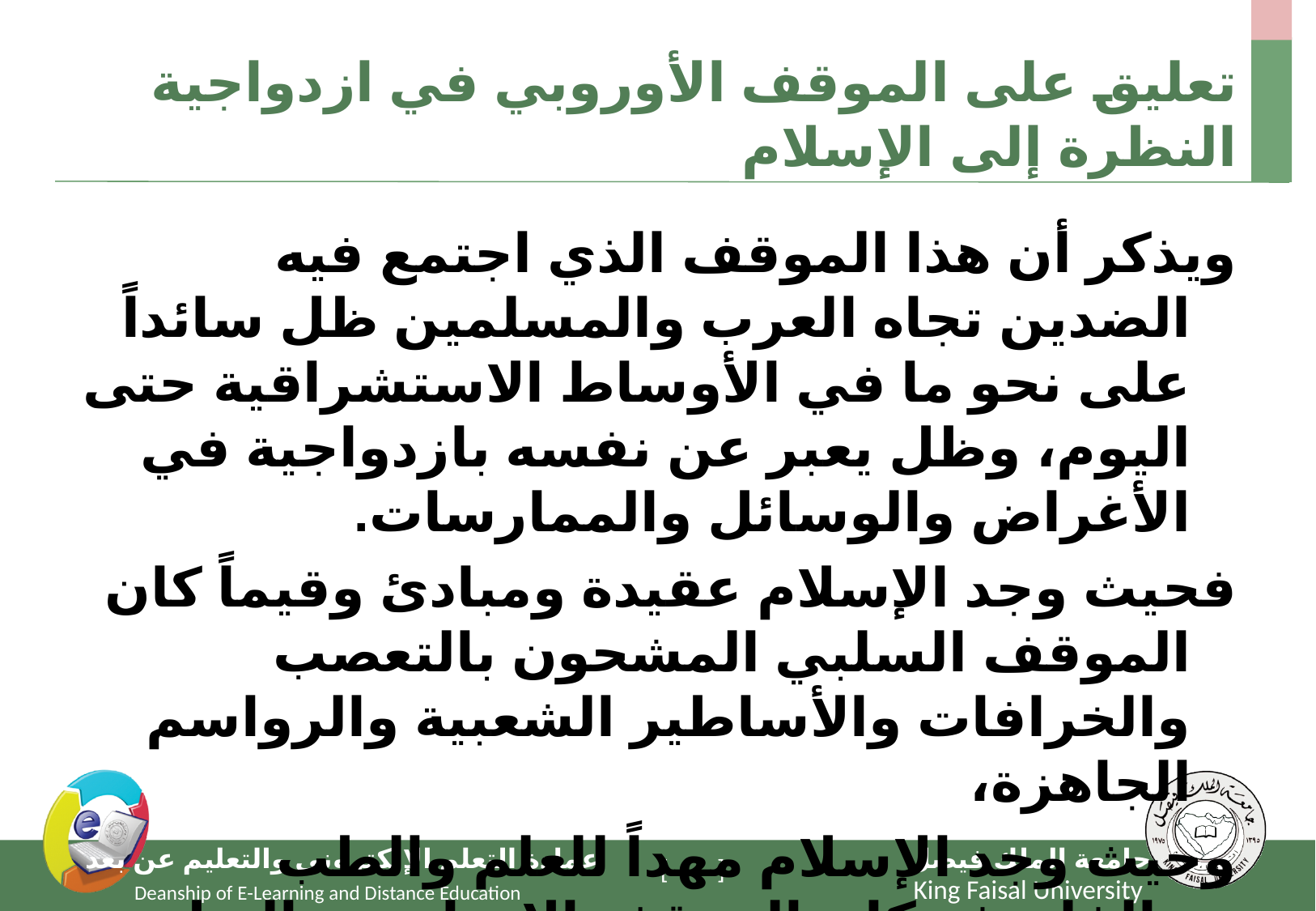

# تعليق على الموقف الأوروبي في ازدواجية النظرة إلى الإسلام
ويذكر أن هذا الموقف الذي اجتمع فيه الضدين تجاه العرب والمسلمين ظل سائداً على نحو ما في الأوساط الاستشراقية حتى اليوم، وظل يعبر عن نفسه بازدواجية في الأغراض والوسائل والممارسات.
فحيث وجد الإسلام عقيدة ومبادئ وقيماً كان الموقف السلبي المشحون بالتعصب والخرافات والأساطير الشعبية والرواسم الجاهزة،
وحيث وجد الإسلام مهداً للعلم والطب والفلسفة كان الموقف الإيجابي، والنظر العلمي الموضوعي، والسعي للإفادة والتعلم.